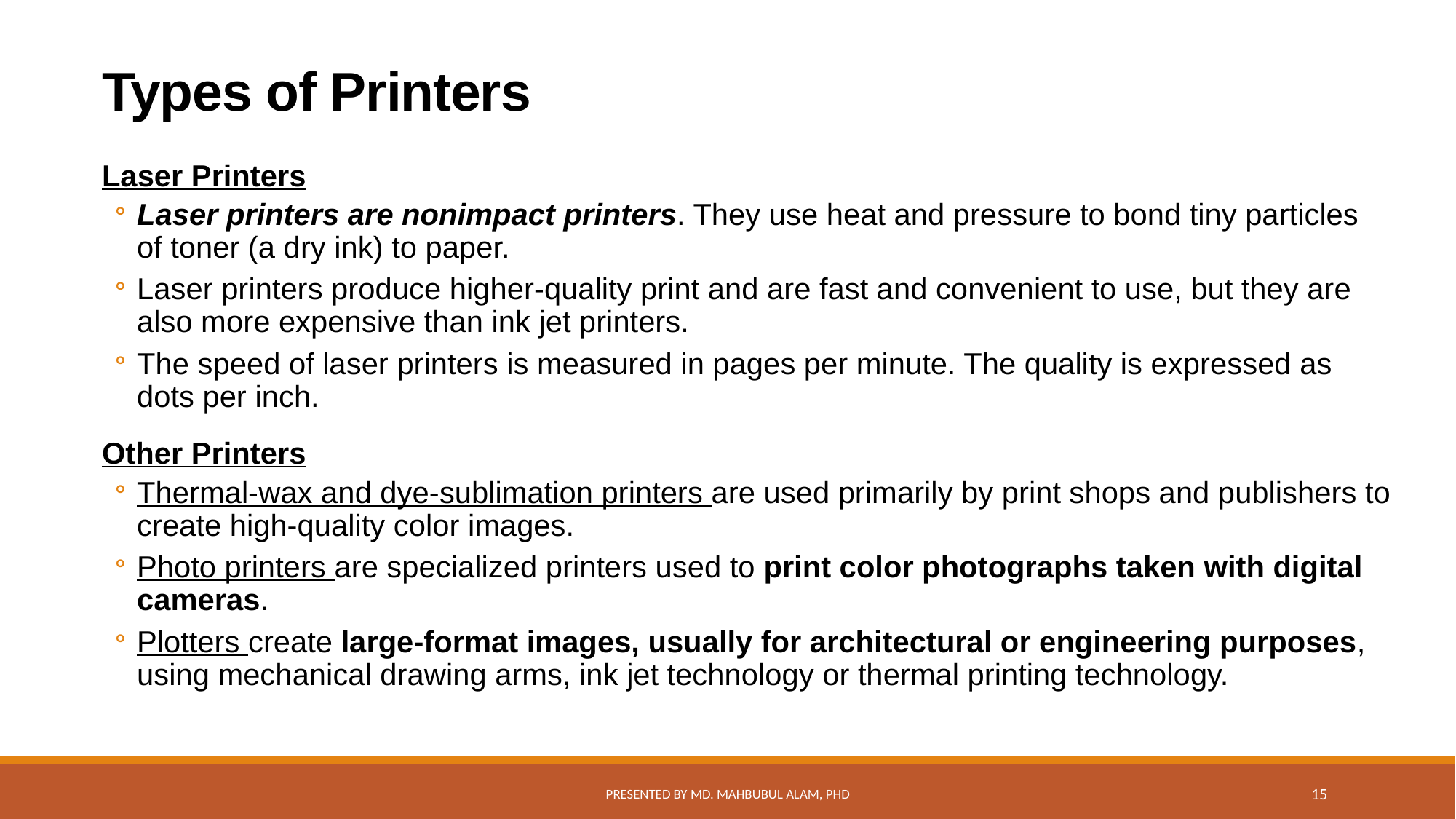

# Types of Printers
Laser Printers
Laser printers are nonimpact printers. They use heat and pressure to bond tiny particles of toner (a dry ink) to paper.
Laser printers produce higher-quality print and are fast and convenient to use, but they are also more expensive than ink jet printers.
The speed of laser printers is measured in pages per minute. The quality is expressed as dots per inch.
Other Printers
Thermal-wax and dye-sublimation printers are used primarily by print shops and publishers to create high-quality color images.
Photo printers are specialized printers used to print color photographs taken with digital cameras.
Plotters create large-format images, usually for architectural or engineering purposes, using mechanical drawing arms, ink jet technology or thermal printing technology.
Presented by Md. Mahbubul Alam, PhD
15